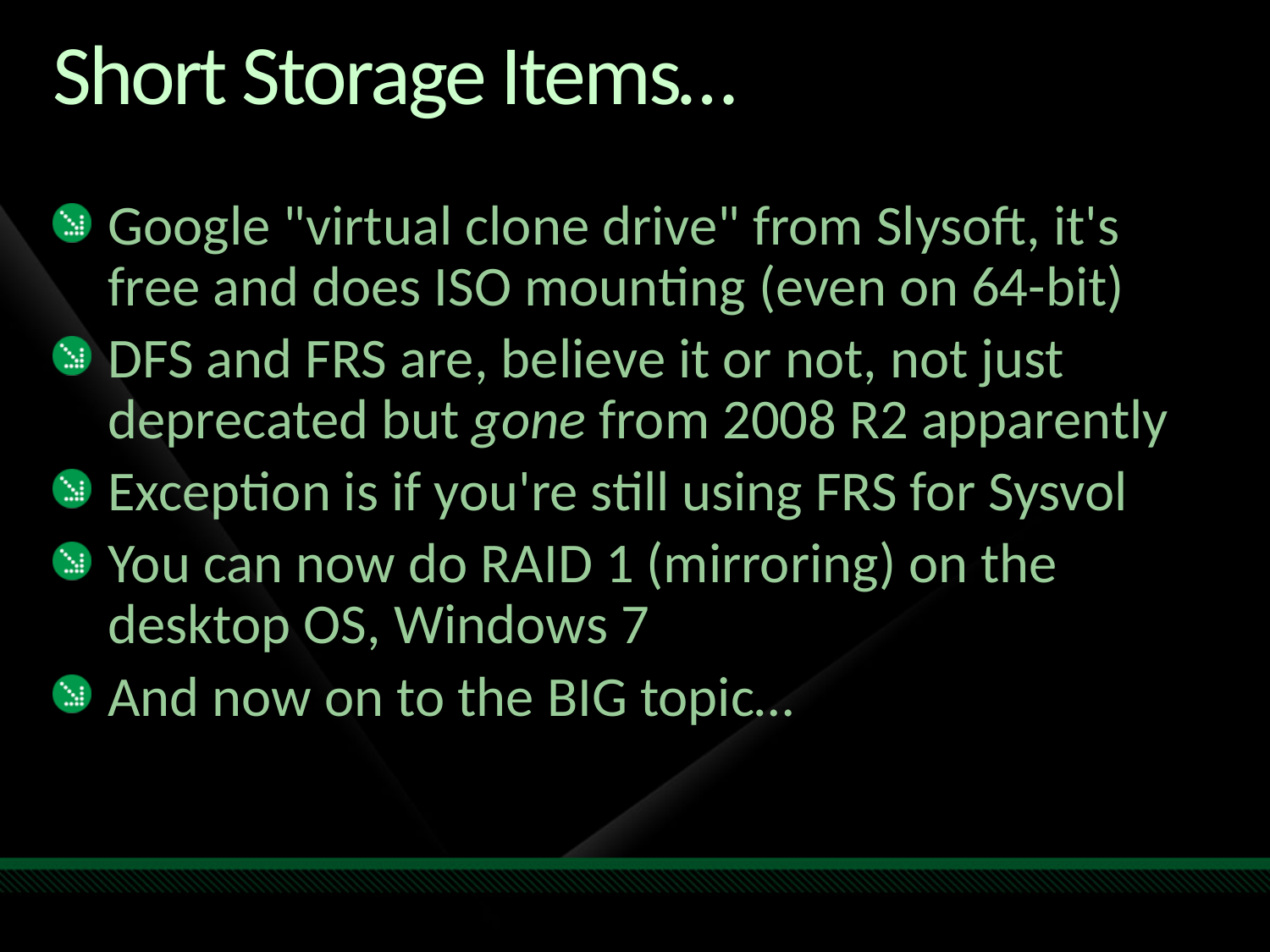

# Short Storage Items…
Google "virtual clone drive" from Slysoft, it's free and does ISO mounting (even on 64-bit)
DFS and FRS are, believe it or not, not just deprecated but gone from 2008 R2 apparently
Exception is if you're still using FRS for Sysvol
You can now do RAID 1 (mirroring) on the desktop OS, Windows 7
And now on to the BIG topic…